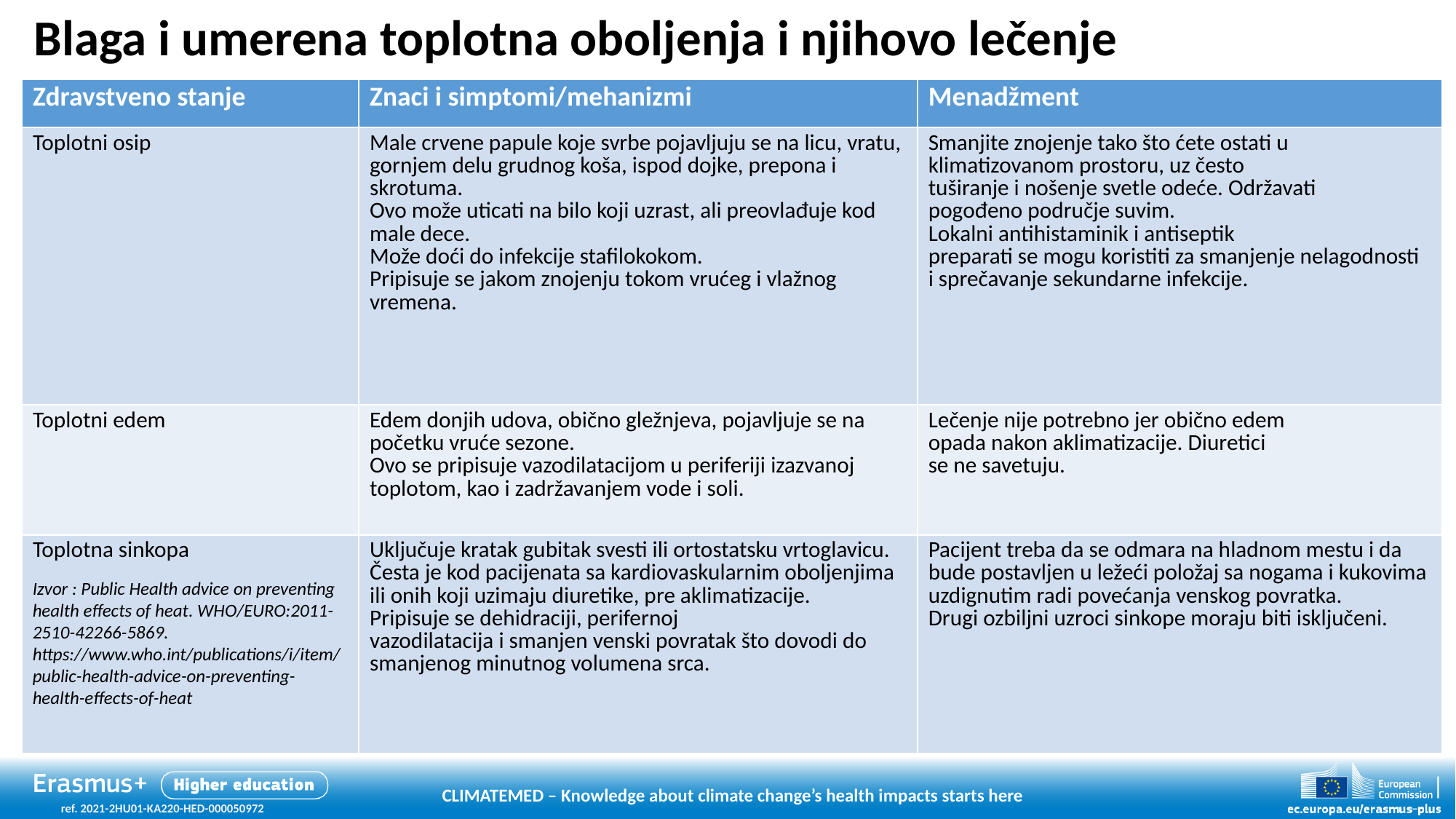

# Blaga i umerena toplotna oboljenja i njihovo lečenje
| Zdravstveno stanje | Znaci i simptomi/mehanizmi | Menadžment |
| --- | --- | --- |
| Toplotni osip | Male crvene papule koje svrbe pojavljuju se na licu, vratu, gornjem delu grudnog koša, ispod dojke, prepona i skrotuma. Ovo može uticati na bilo koji uzrast, ali preovlađuje kod male dece. Može doći do infekcije stafilokokom. Pripisuje se jakom znojenju tokom vrućeg i vlažnog vremena. | Smanjite znojenje tako što ćete ostati u klimatizovanom prostoru, uz često tuširanje i nošenje svetle odeće. Održavati pogođeno područje suvim. Lokalni antihistaminik i antiseptik preparati se mogu koristiti za smanjenje nelagodnosti i sprečavanje sekundarne infekcije. |
| Toplotni edem | Edem donjih udova, obično gležnjeva, pojavljuje se na početku vruće sezone. Ovo se pripisuje vazodilatacijom u periferiji izazvanoj toplotom, kao i zadržavanjem vode i soli. | Lečenje nije potrebno jer obično edem opada nakon aklimatizacije. Diuretici se ne savetuju. |
| Toplotna sinkopa | Uključuje kratak gubitak svesti ili ortostatsku vrtoglavicu. Česta je kod pacijenata sa kardiovaskularnim oboljenjima ili onih koji uzimaju diuretike, pre aklimatizacije. Pripisuje se dehidraciji, perifernoj vazodilatacija i smanjen venski povratak što dovodi do smanjenog minutnog volumena srca. | Pacijent treba da se odmara na hladnom mestu i da bude postavljen u ležeći položaj sa nogama i kukovima uzdignutim radi povećanja venskog povratka. Drugi ozbiljni uzroci sinkope moraju biti isključeni. |
Izvor : Public Health advice on preventing health effects of heat. WHO/EURO:2011-2510-42266-5869. https://www.who.int/publications/i/item/public-health-advice-on-preventing-health-effects-of-heat